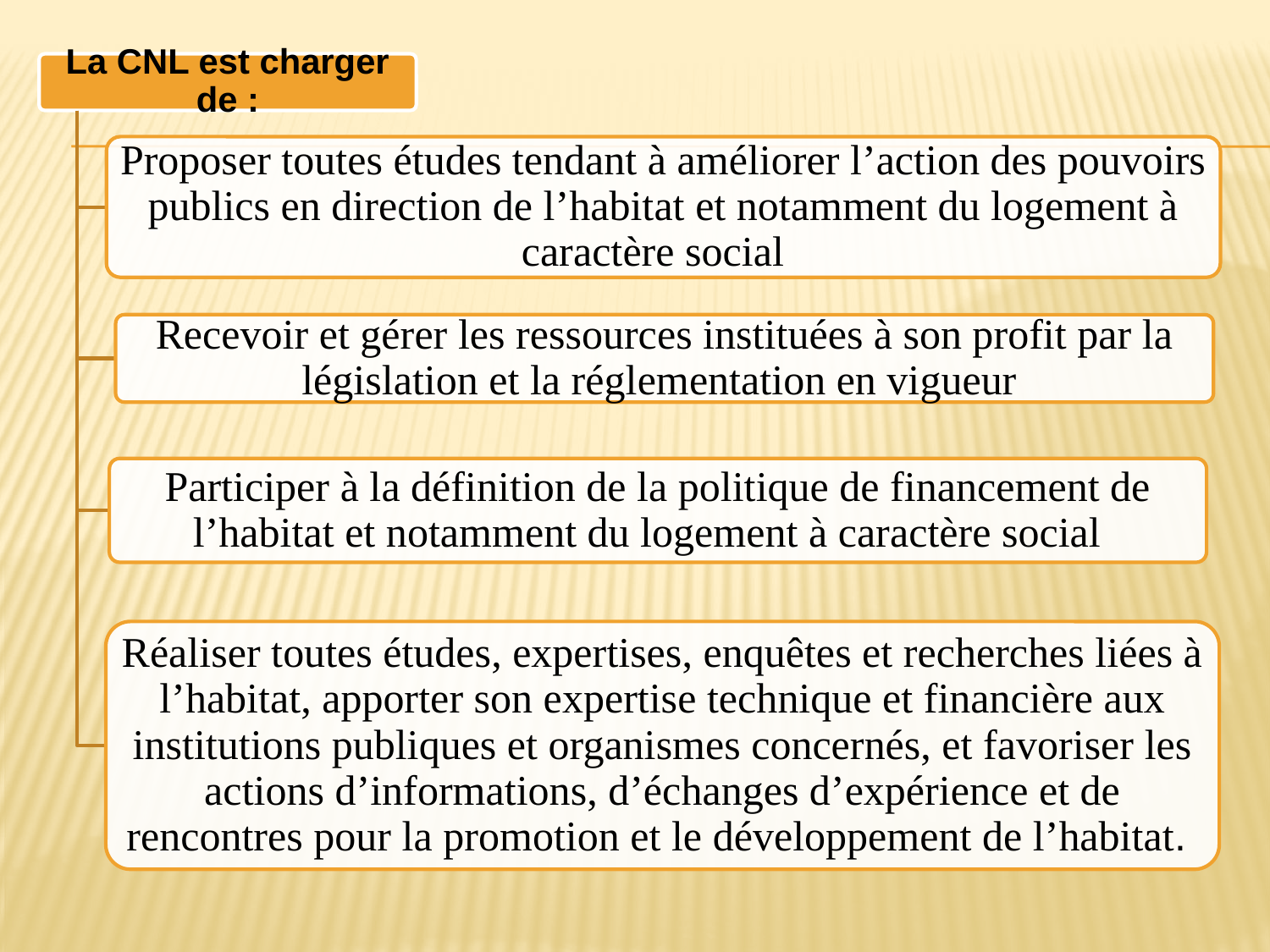

La CNL est charger de :
Proposer toutes études tendant à améliorer l’action des pouvoirs publics en direction de l’habitat et notamment du logement à caractère social
Recevoir et gérer les ressources instituées à son profit par la législation et la réglementation en vigueur
Participer à la définition de la politique de financement de l’habitat et notamment du logement à caractère social
Réaliser toutes études, expertises, enquêtes et recherches liées à l’habitat, apporter son expertise technique et financière aux institutions publiques et organismes concernés, et favoriser les actions d’informations, d’échanges d’expérience et de rencontres pour la promotion et le développement de l’habitat.